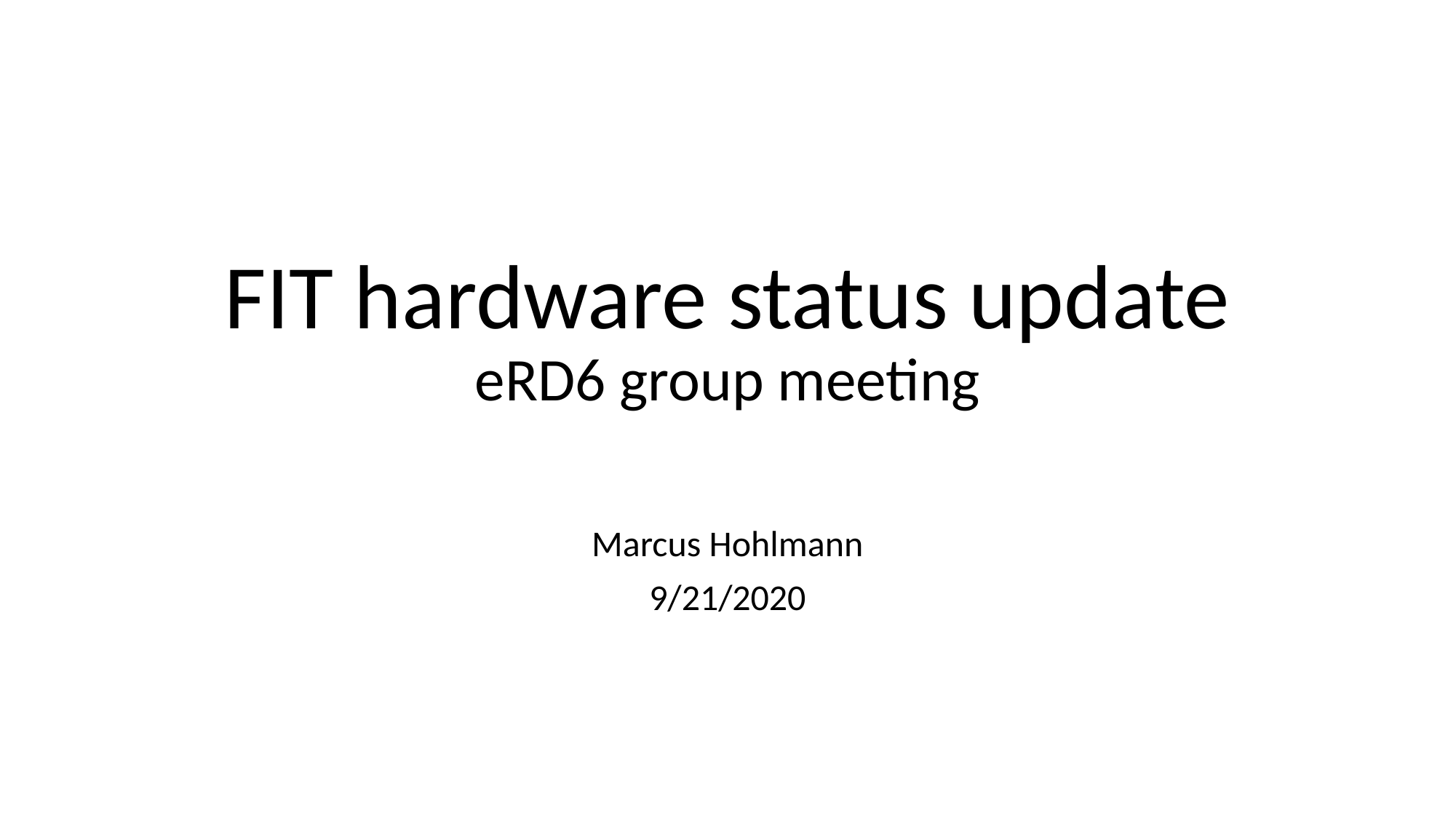

# FIT hardware status update eRD6 group meeting
Marcus Hohlmann
9/21/2020